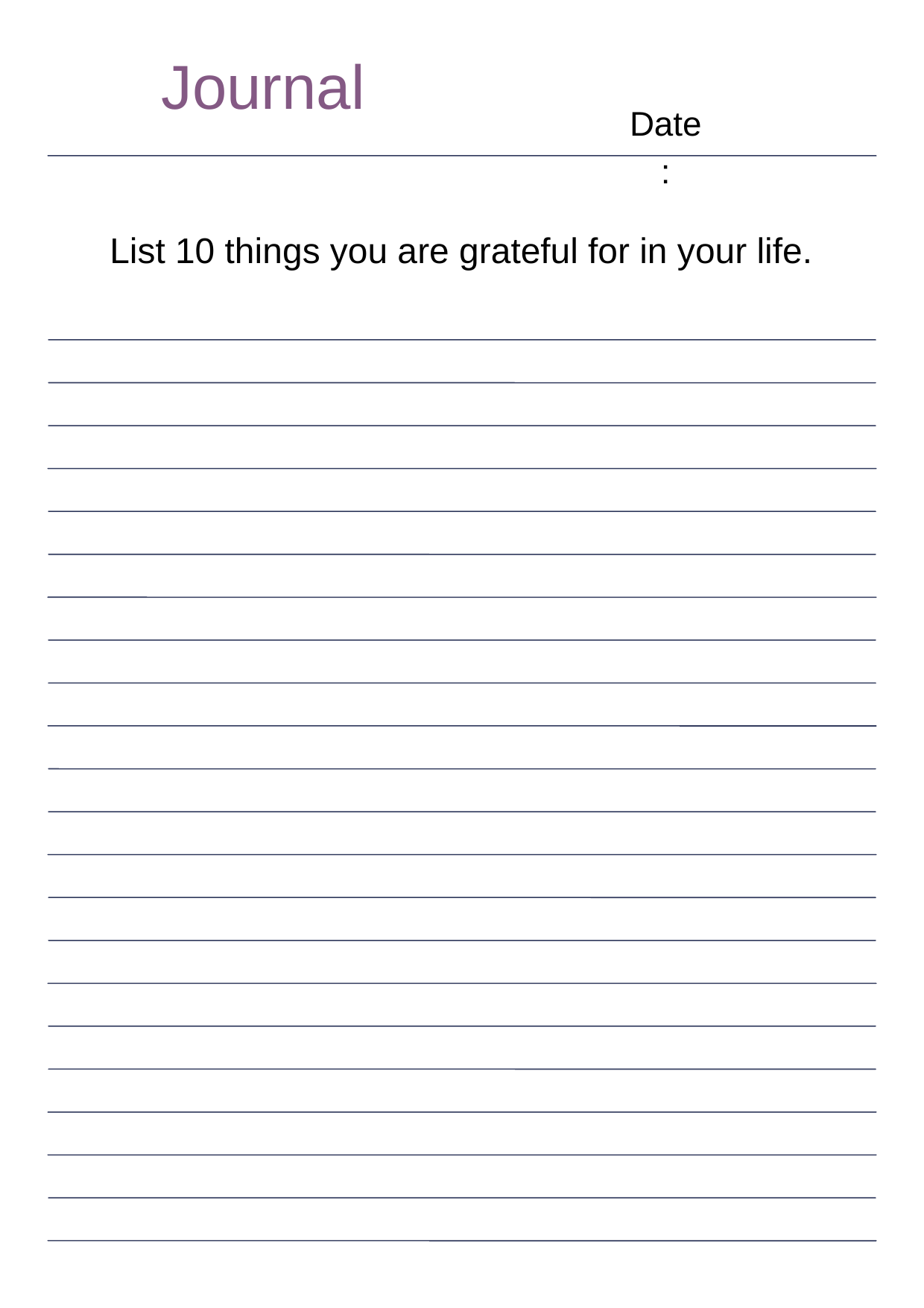

Journal
Date:

List 10 things you are grateful for in your life.